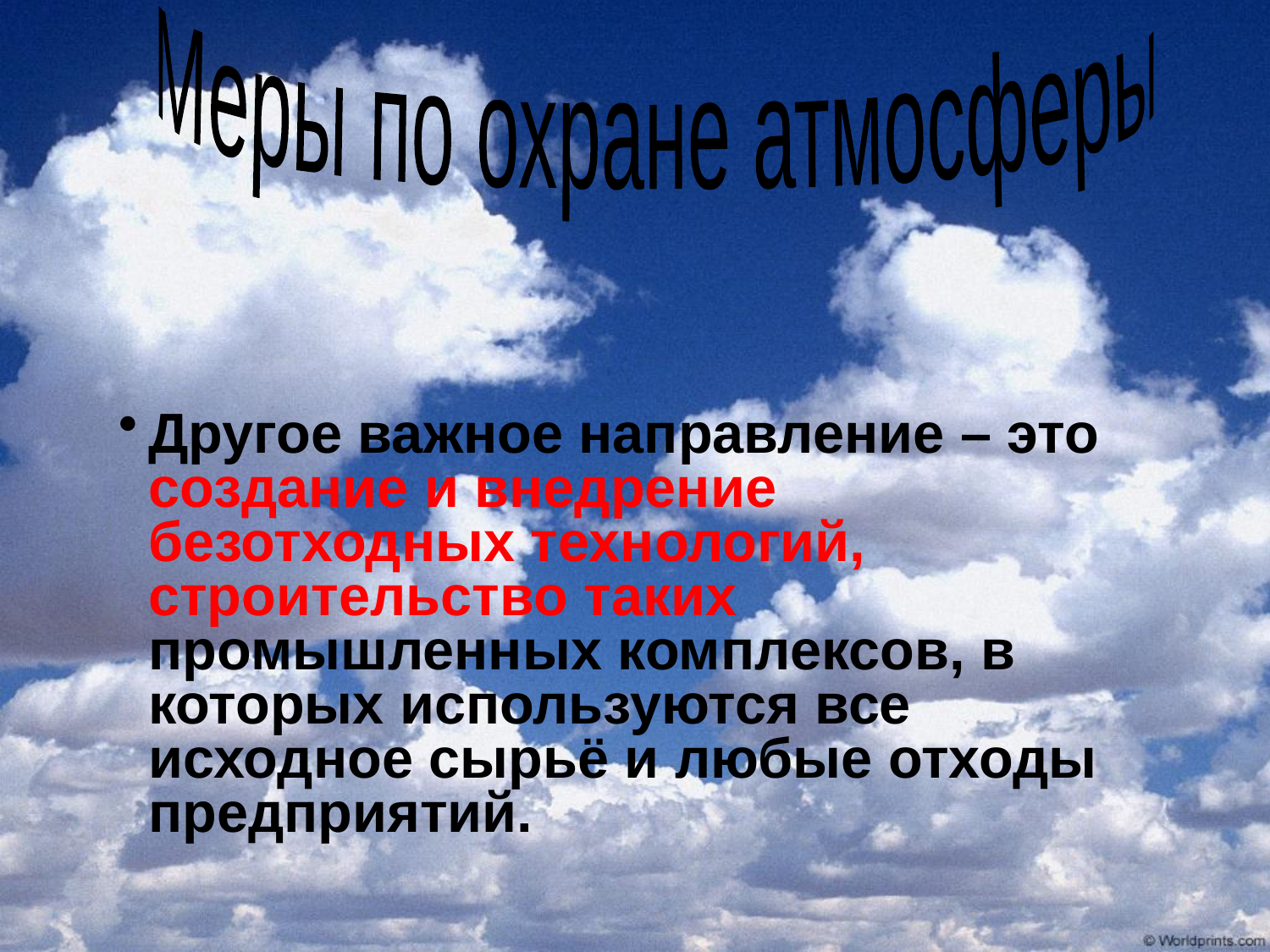

Меры по охране атмосферы

Другое важное направление – это создание и внедрение безотходных технологий, строительство таких промышленных комплексов, в которых используются все исходное сырьё и любые отходы предприятий.